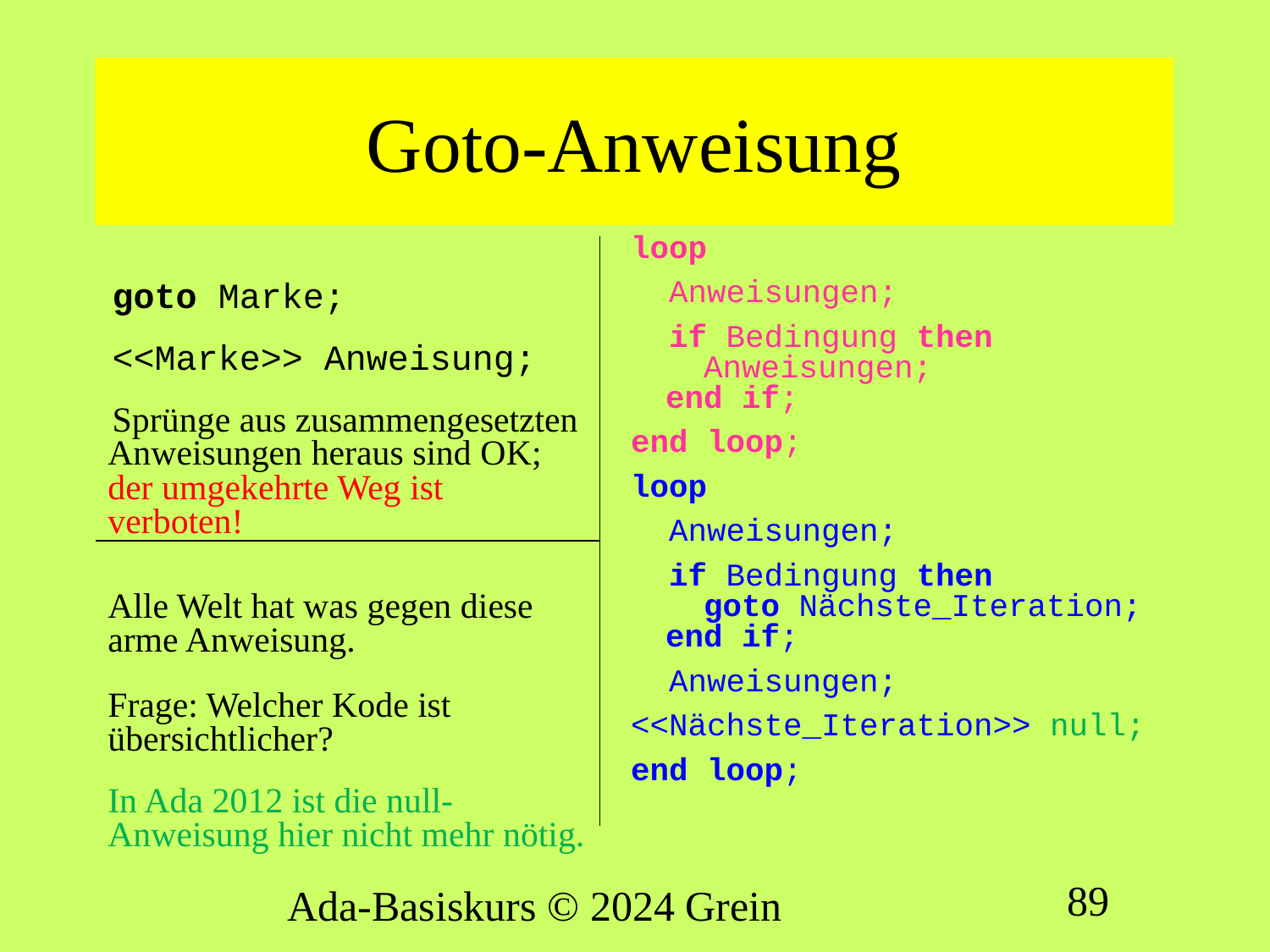

Goto-Anweisung
loop
  Anweisungen;
  if Bedingung then
    Anweisungen;
  end if;
end loop;
loop
  Anweisungen;
  if Bedingung then
    goto Nächste_Iteration;
  end if;
  Anweisungen;
<<Nächste_Iteration>> null;
end loop;
goto Marke;

<<Marke>> Anweisung;

Sprünge aus zusammengesetzten Anweisungen heraus sind OK; der umgekehrte Weg ist verboten!

Alle Welt hat was gegen diese arme Anweisung.

Frage: Welcher Kode ist übersichtlicher?

In Ada 2012 ist die null-Anweisung hier nicht mehr nötig.

89
Ada-Basiskurs © 2024 Grein